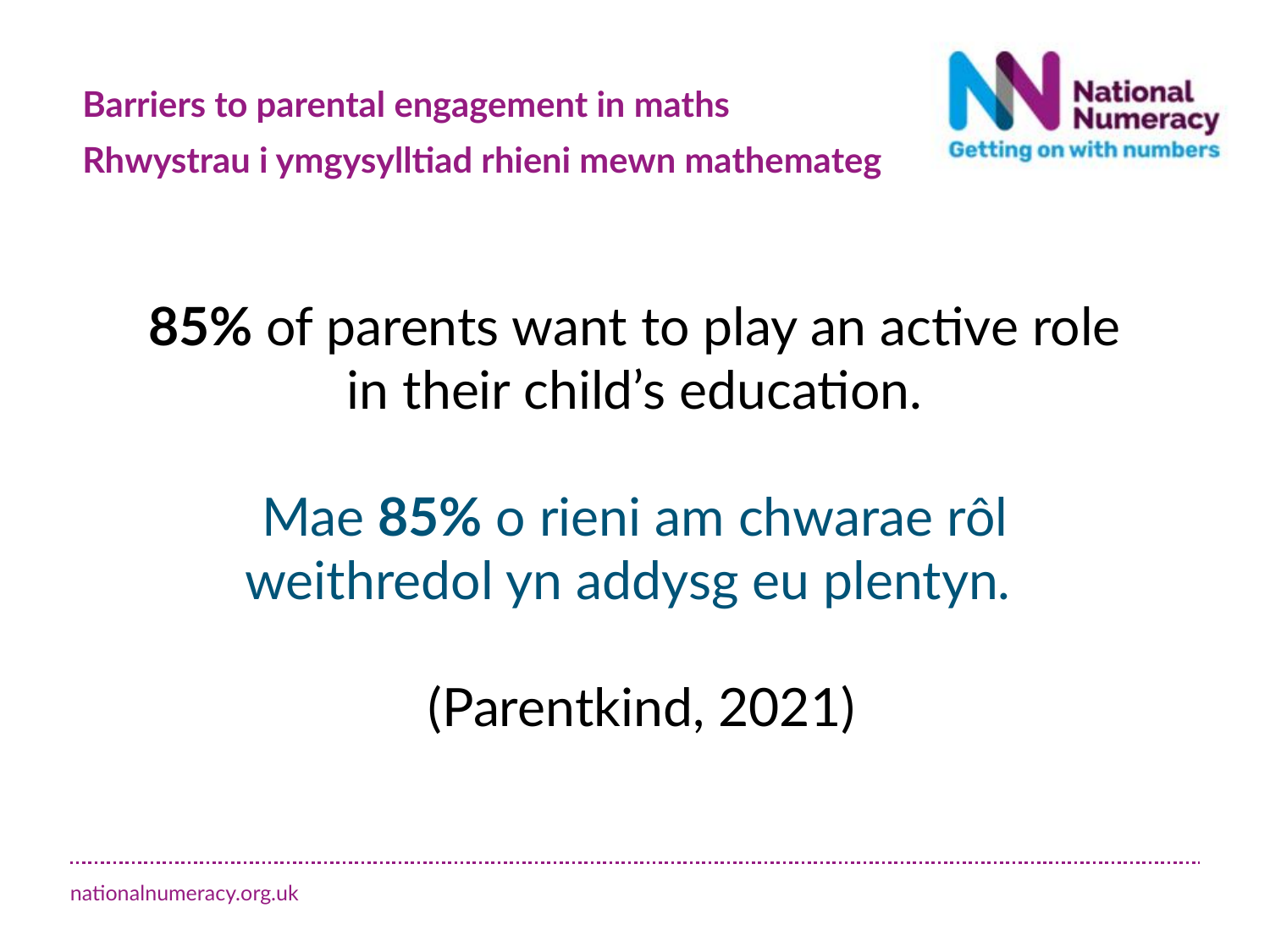

Barriers to parental engagement in maths
Rhwystrau i ymgysylltiad rhieni mewn mathemateg
85% of parents want to play an active role in their child’s education.

Mae 85% o rieni am chwarae rôl weithredol yn addysg eu plentyn.

 (Parentkind, 2021)